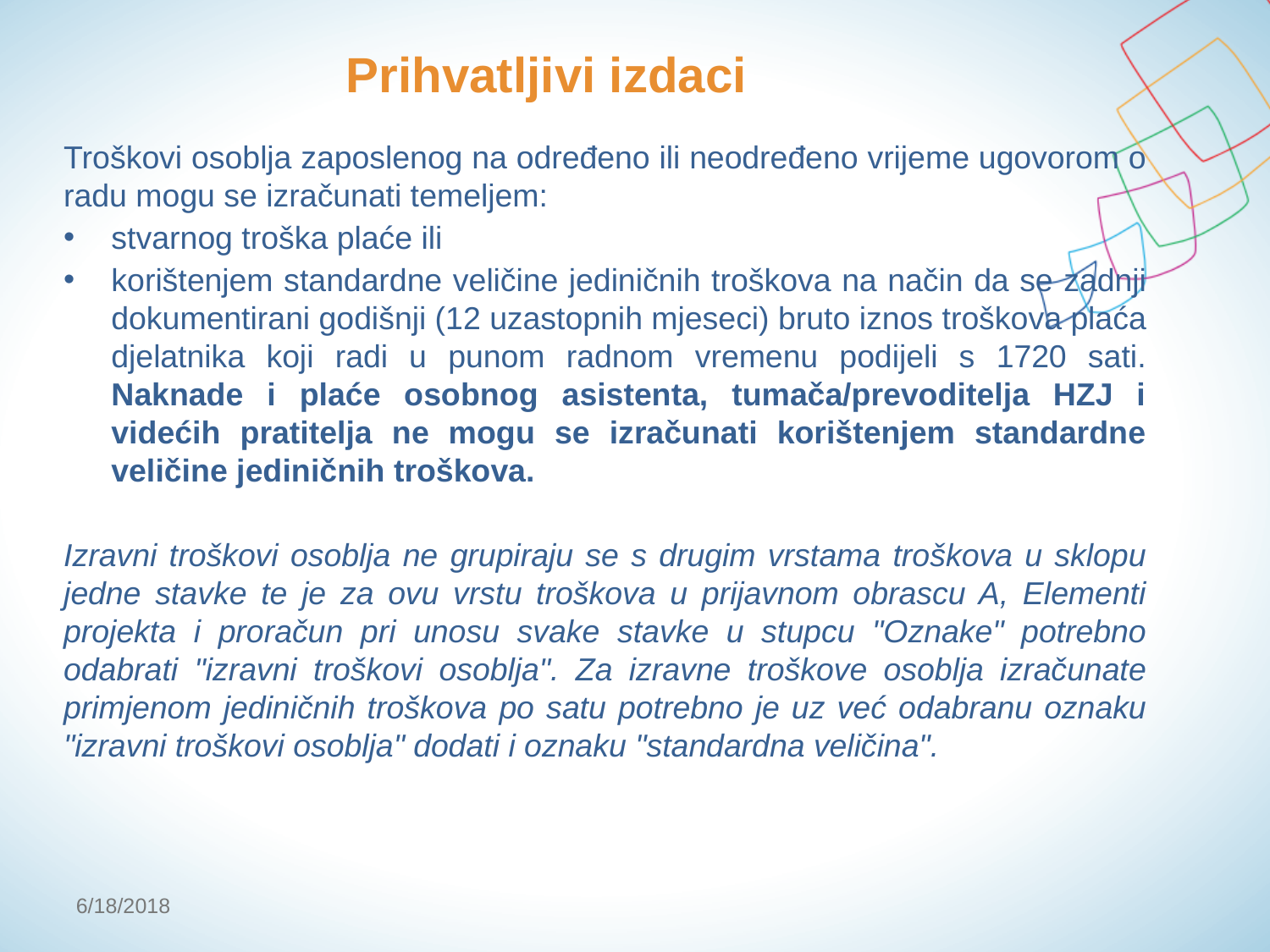

# Prihvatljivi izdaci
Troškovi osoblja zaposlenog na određeno ili neodređeno vrijeme ugovorom o radu mogu se izračunati temeljem:
stvarnog troška plaće ili
korištenjem standardne veličine jediničnih troškova na način da se zadnji dokumentirani godišnji (12 uzastopnih mjeseci) bruto iznos troškova plaća djelatnika koji radi u punom radnom vremenu podijeli s 1720 sati. Naknade i plaće osobnog asistenta, tumača/prevoditelja HZJ i videćih pratitelja ne mogu se izračunati korištenjem standardne veličine jediničnih troškova.

Izravni troškovi osoblja ne grupiraju se s drugim vrstama troškova u sklopu jedne stavke te je za ovu vrstu troškova u prijavnom obrascu A, Elementi projekta i proračun pri unosu svake stavke u stupcu "Oznake" potrebno odabrati "izravni troškovi osoblja". Za izravne troškove osoblja izračunate primjenom jediničnih troškova po satu potrebno je uz već odabranu oznaku "izravni troškovi osoblja" dodati i oznaku "standardna veličina".